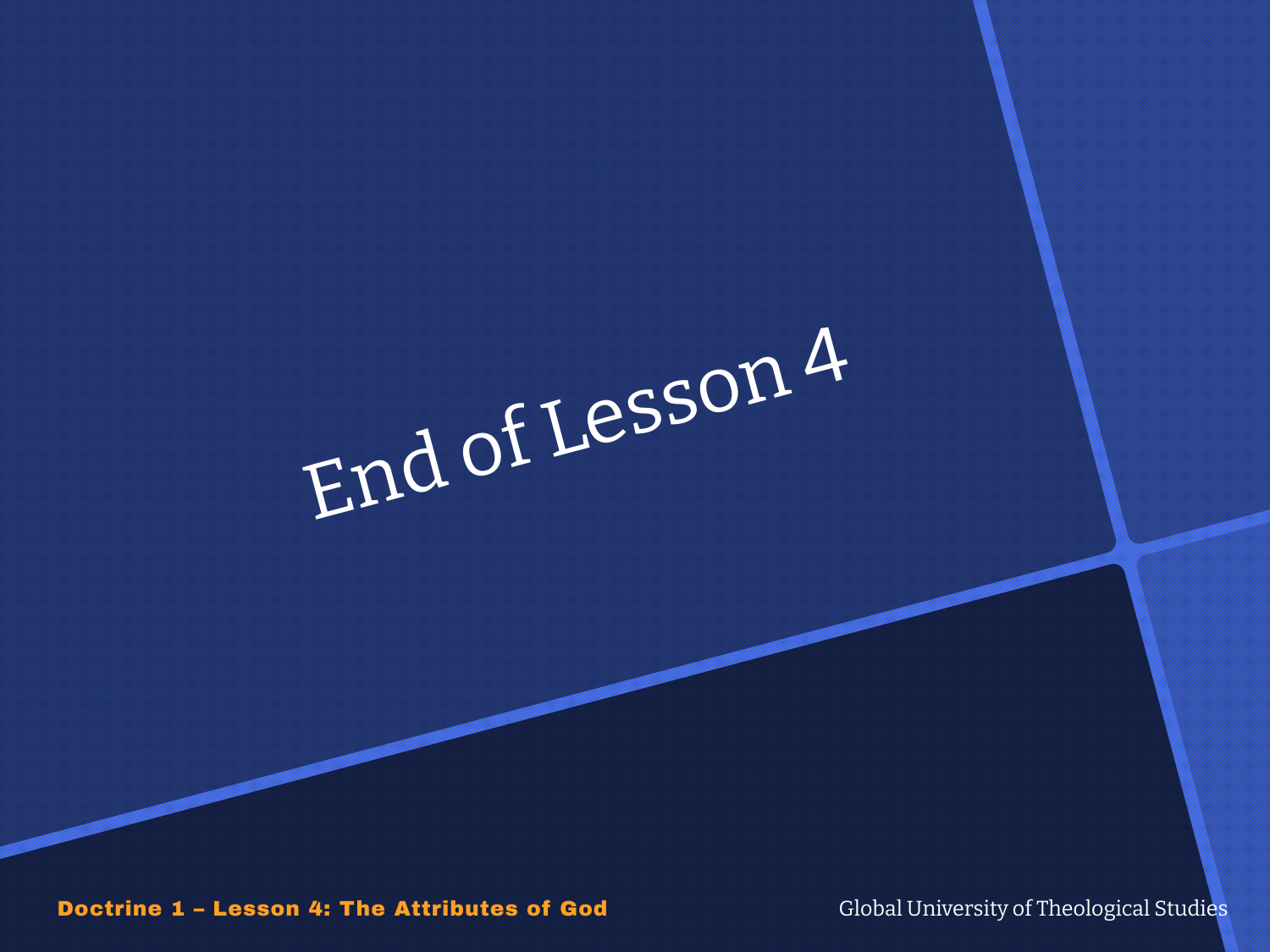

# End of Lesson 4
Doctrine 1 – Lesson 4: The Attributes of God                             Global University of Theological Studies